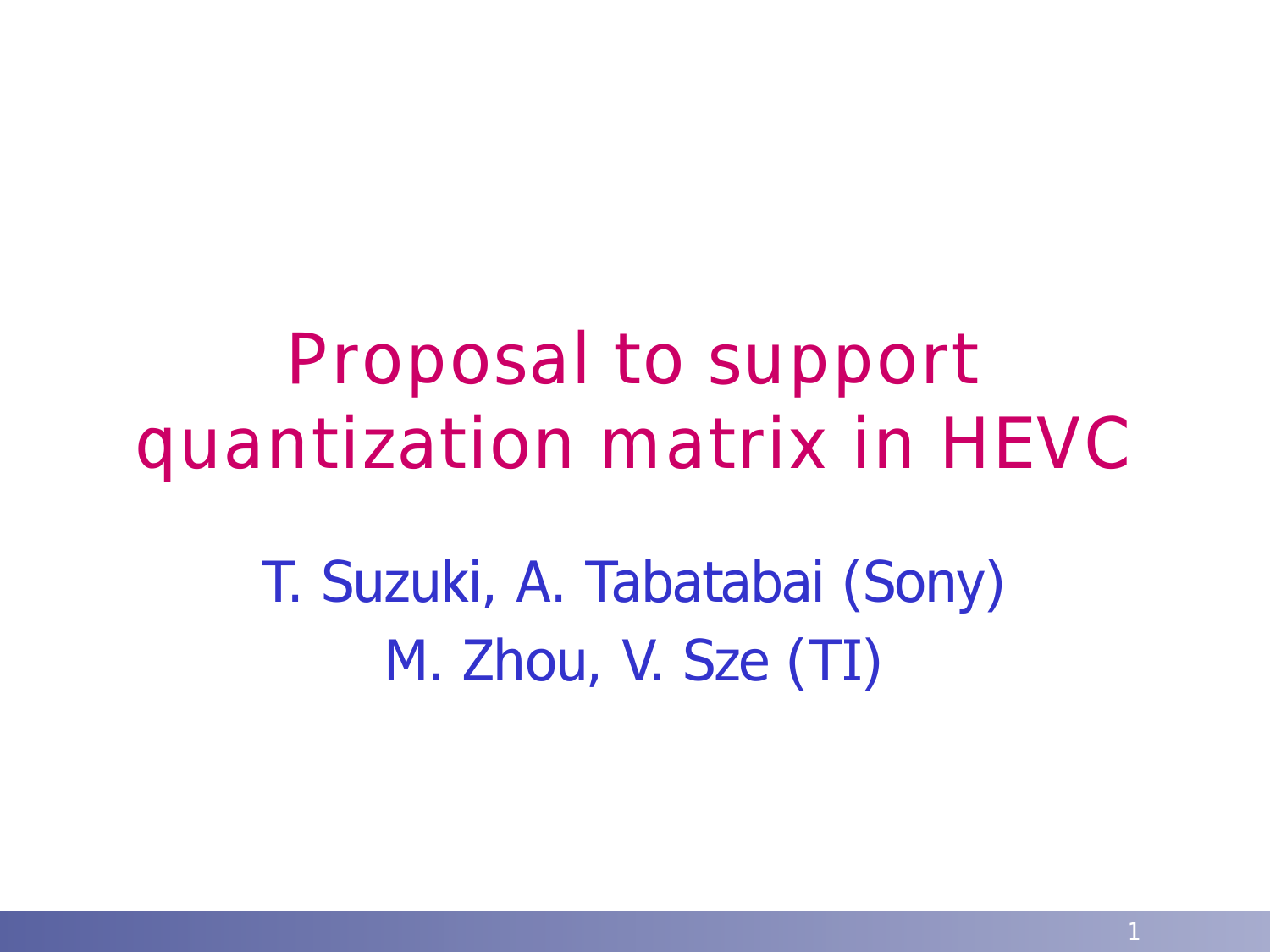

# Proposal to support quantization matrix in HEVC
T. Suzuki, A. Tabatabai (Sony)
M. Zhou, V. Sze (TI)
1